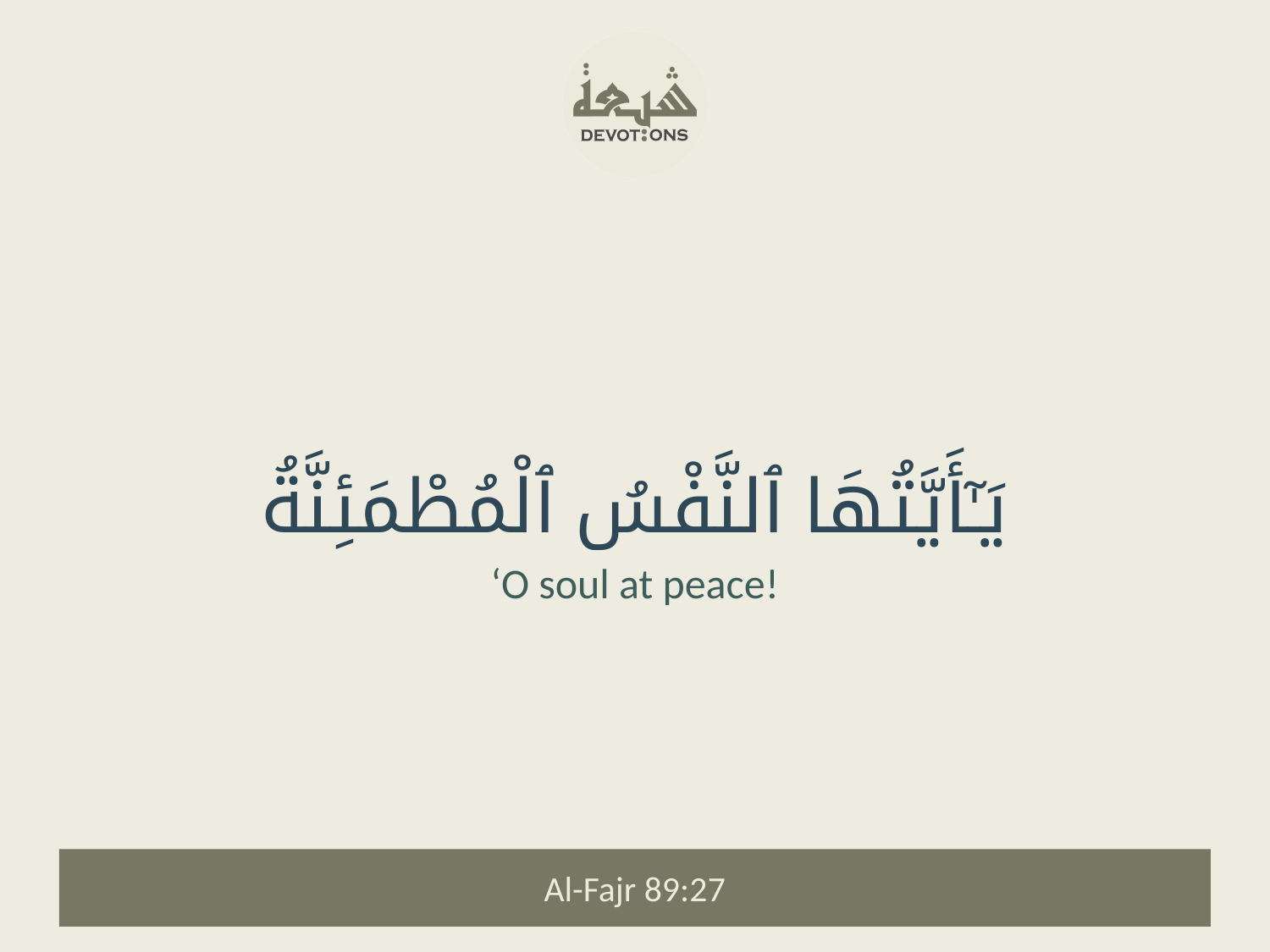

يَـٰٓأَيَّتُهَا ٱلنَّفْسُ ٱلْمُطْمَئِنَّةُ
‘O soul at peace!
Al-Fajr 89:27